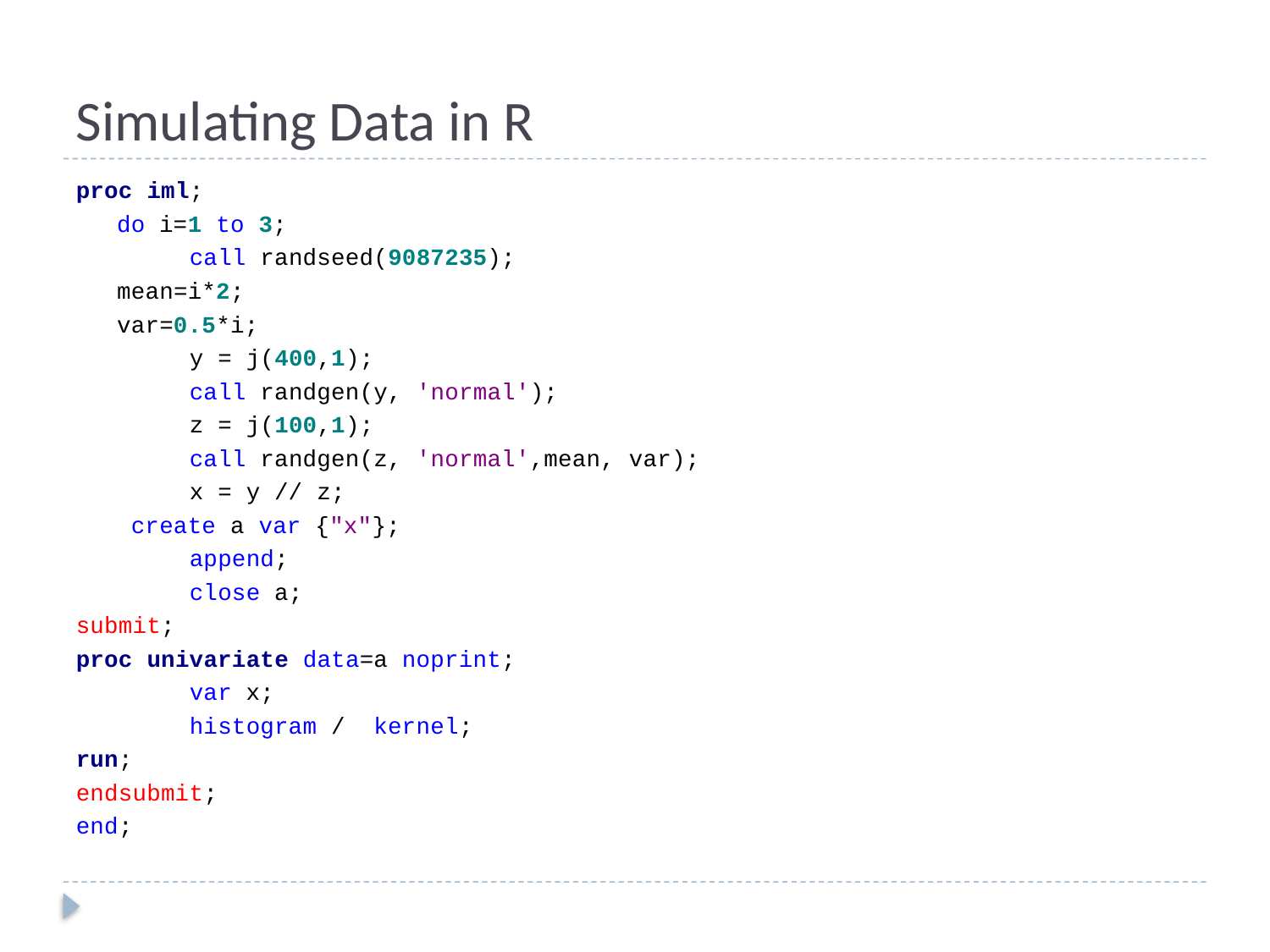

# Simulating Data in R
proc iml;
	do i=1 to 3;
        call randseed(9087235);
		mean=i*2;
		var=0.5*i;
        y = j(400,1);
        call randgen(y, 'normal');
        z = j(100,1);
        call randgen(z, 'normal',mean, var);
        x = y // z;
 	 create a var {"x"};
        append;
        close a;
submit;
proc univariate data=a noprint;
        var x;
        histogram /  kernel;
run;
endsubmit;
end;